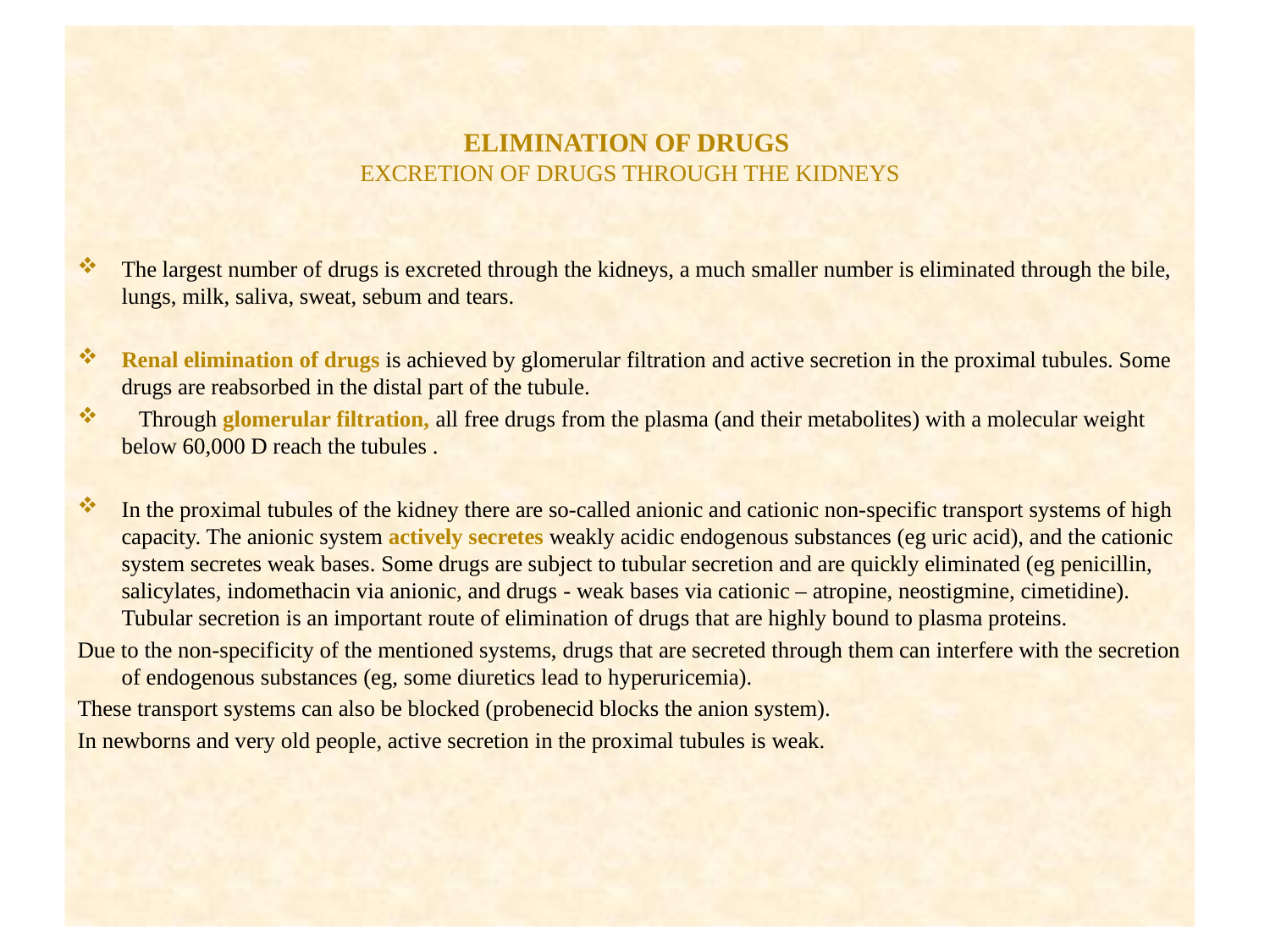

# ELIMINATION OF DRUGS EXCRETION OF DRUGS THROUGH THE KIDNEYS

The largest number of drugs is excreted through the kidneys, a much smaller number is eliminated through the bile, lungs, milk, saliva, sweat, sebum and tears.

Renal elimination of drugs is achieved by glomerular filtration and active secretion in the proximal tubules. Some drugs are reabsorbed in the distal part of the tubule.
   Through glomerular filtration, all free drugs from the plasma (and their metabolites) with a molecular weight below 60,000 D reach the tubules .

In the proximal tubules of the kidney there are so-called anionic and cationic non-specific transport systems of high capacity. The anionic system actively secretes weakly acidic endogenous substances (eg uric acid), and the cationic system secretes weak bases. Some drugs are subject to tubular secretion and are quickly eliminated (eg penicillin, salicylates, indomethacin via anionic, and drugs - weak bases via cationic – atropine, neostigmine, cimetidine). Tubular secretion is an important route of elimination of drugs that are highly bound to plasma proteins.
Due to the non-specificity of the mentioned systems, drugs that are secreted through them can interfere with the secretion of endogenous substances (eg, some diuretics lead to hyperuricemia).
These transport systems can also be blocked (probenecid blocks the anion system).
In newborns and very old people, active secretion in the proximal tubules is weak.